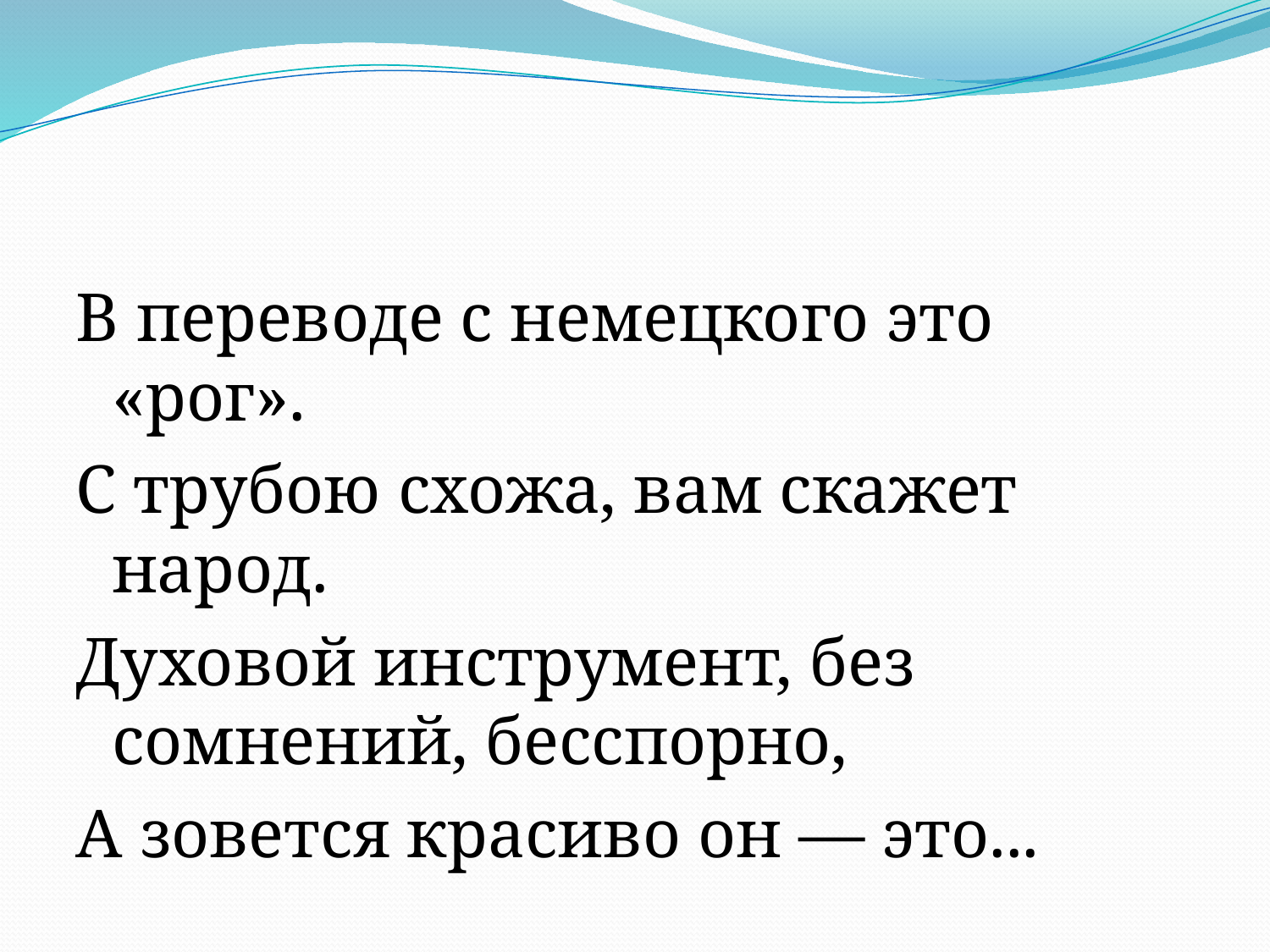

В переводе с немецкого это «рог».
С трубою схожа, вам скажет народ.
Духовой инструмент, без сомнений, бесспорно,
А зовется красиво он — это...